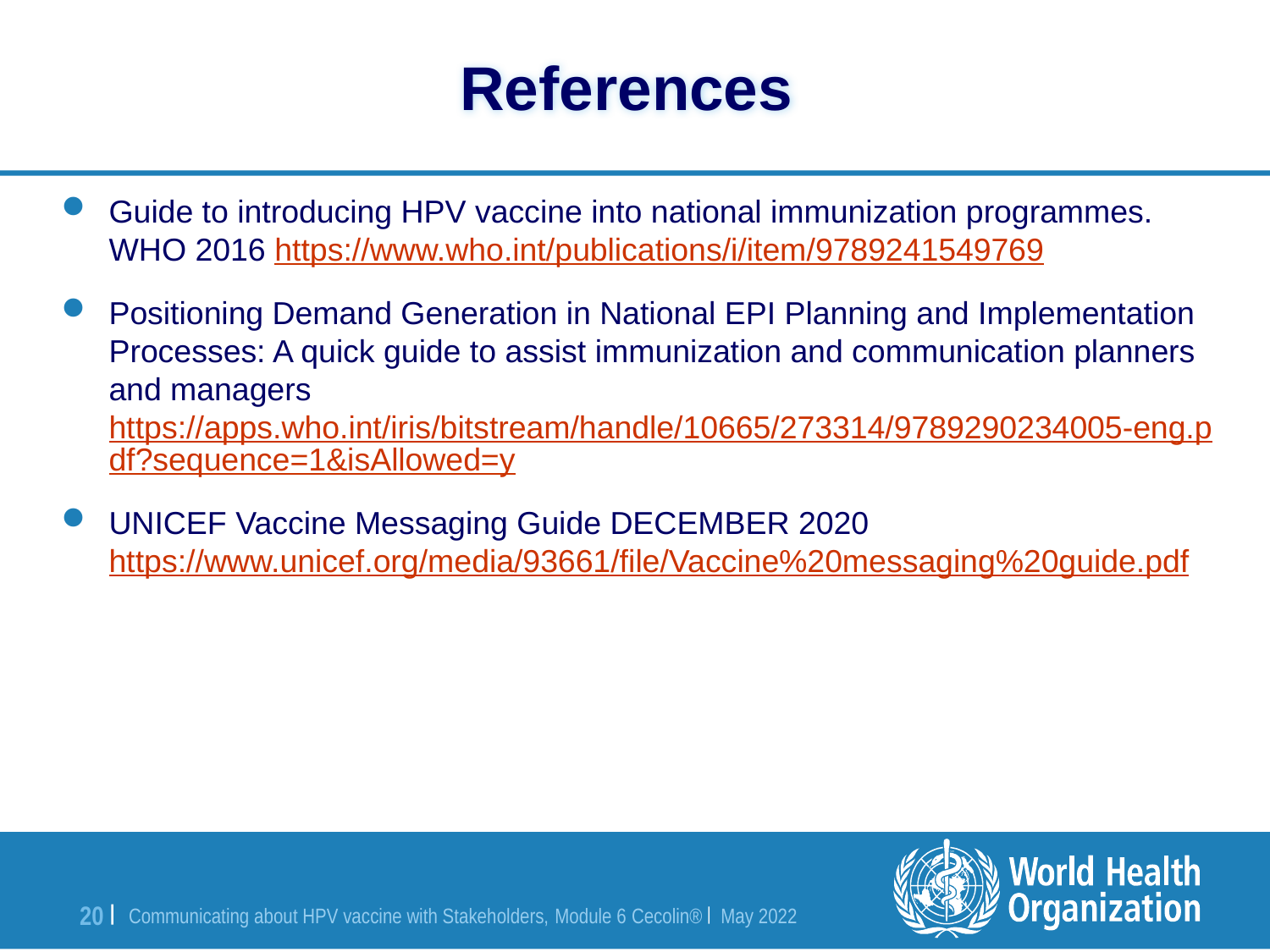

# References
Guide to introducing HPV vaccine into national immunization programmes. WHO 2016 https://www.who.int/publications/i/item/9789241549769
Positioning Demand Generation in National EPI Planning and Implementation Processes: A quick guide to assist immunization and communication planners and managers https://apps.who.int/iris/bitstream/handle/10665/273314/9789290234005-eng.pdf?sequence=1&isAllowed=y
UNICEF Vaccine Messaging Guide DECEMBER 2020 https://www.unicef.org/media/93661/file/Vaccine%20messaging%20guide.pdf